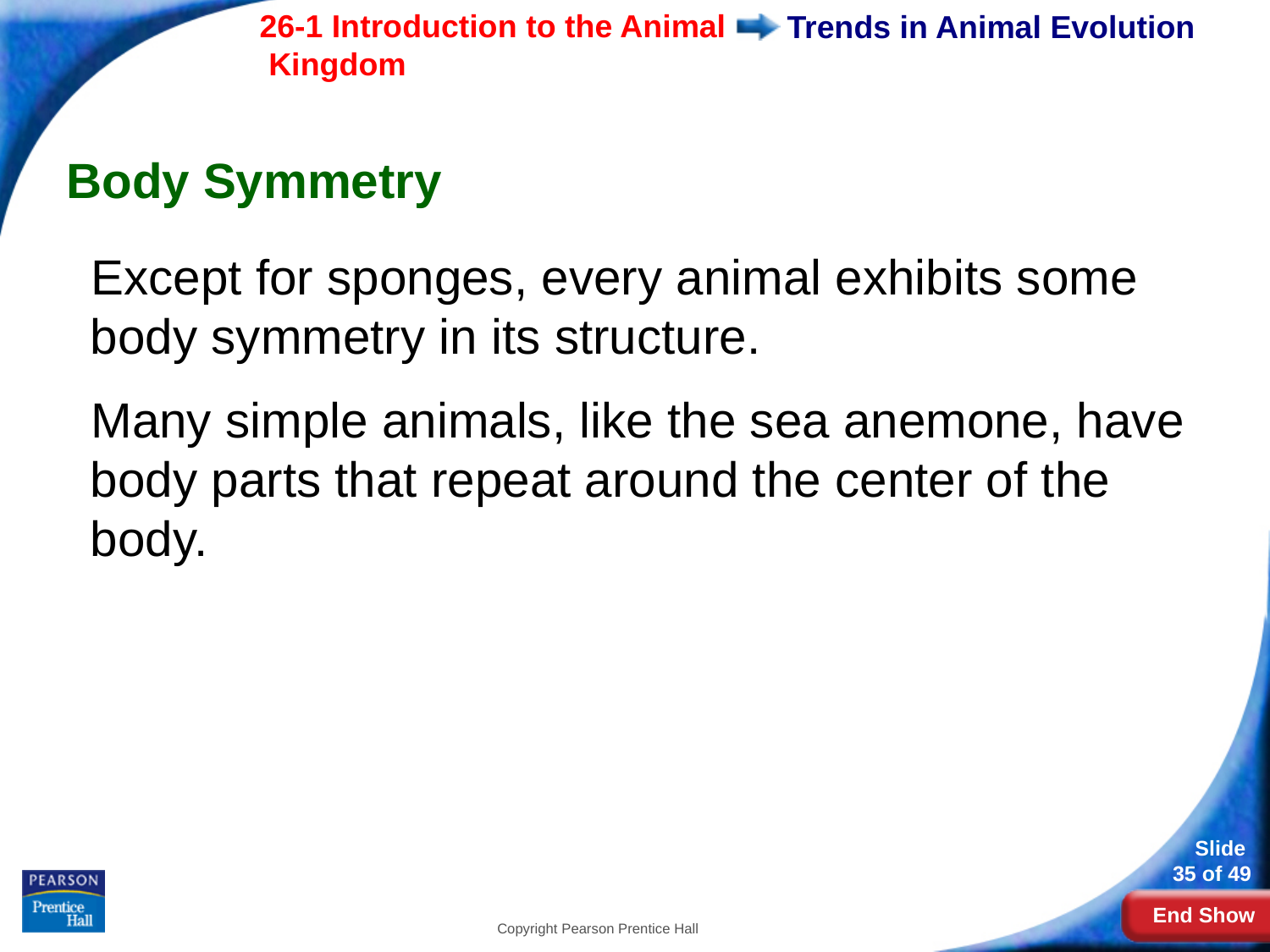

# Trends in Animal Evolution
Body Symmetry
Except for sponges, every animal exhibits some body symmetry in its structure.
Many simple animals, like the sea anemone, have body parts that repeat around the center of the body.
Copyright Pearson Prentice Hall